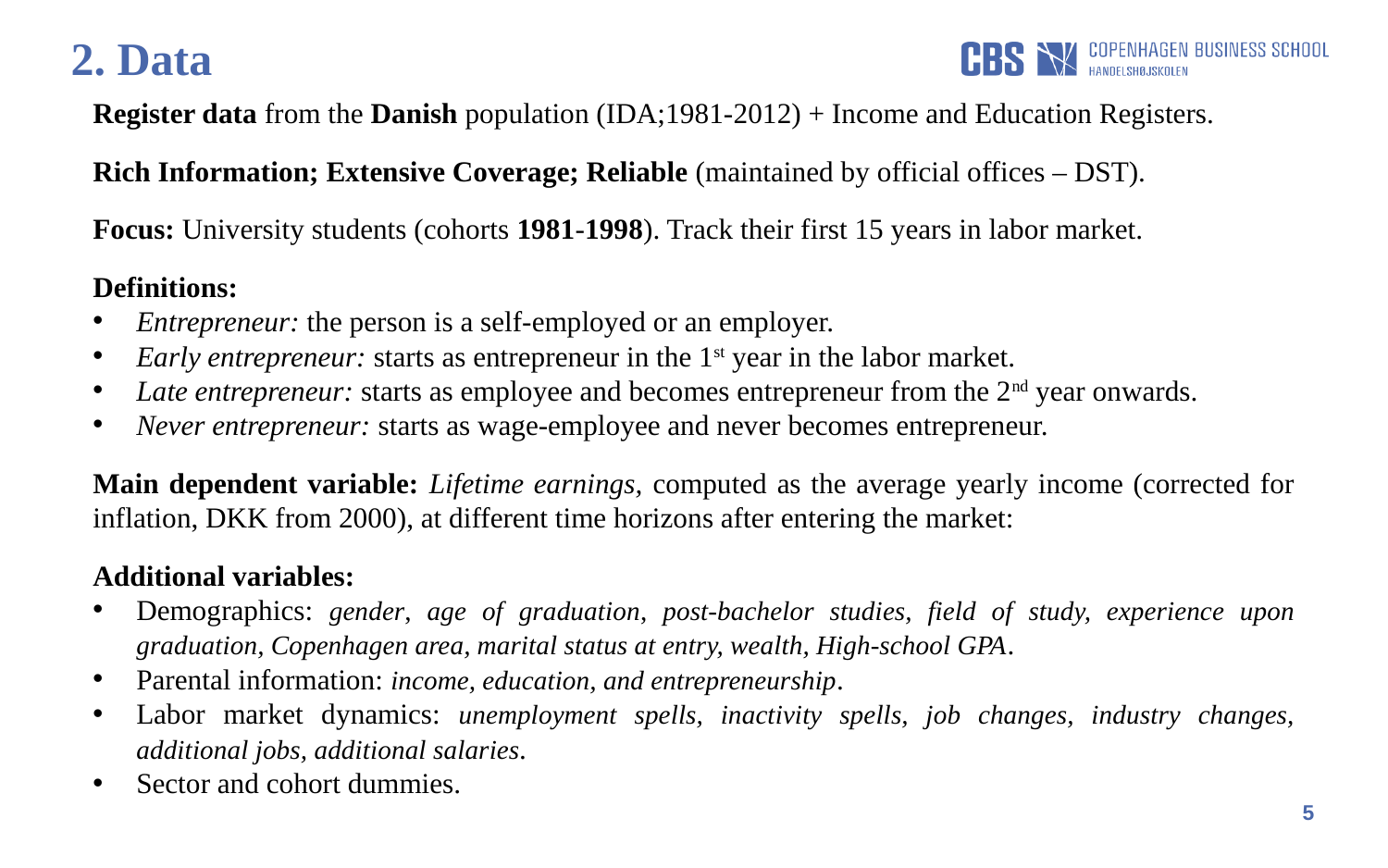

2. Data
Register data from the Danish population (IDA;1981-2012) + Income and Education Registers.
Rich Information; Extensive Coverage; Reliable (maintained by official offices – DST).
Focus: University students (cohorts 1981-1998). Track their first 15 years in labor market.
Definitions:
Entrepreneur: the person is a self-employed or an employer.
Early entrepreneur: starts as entrepreneur in the 1st year in the labor market.
Late entrepreneur: starts as employee and becomes entrepreneur from the 2nd year onwards.
Never entrepreneur: starts as wage-employee and never becomes entrepreneur.
Main dependent variable: Lifetime earnings, computed as the average yearly income (corrected for inflation, DKK from 2000), at different time horizons after entering the market:
Additional variables:
Demographics: gender, age of graduation, post-bachelor studies, field of study, experience upon graduation, Copenhagen area, marital status at entry, wealth, High-school GPA.
Parental information: income, education, and entrepreneurship.
Labor market dynamics: unemployment spells, inactivity spells, job changes, industry changes, additional jobs, additional salaries.
Sector and cohort dummies.